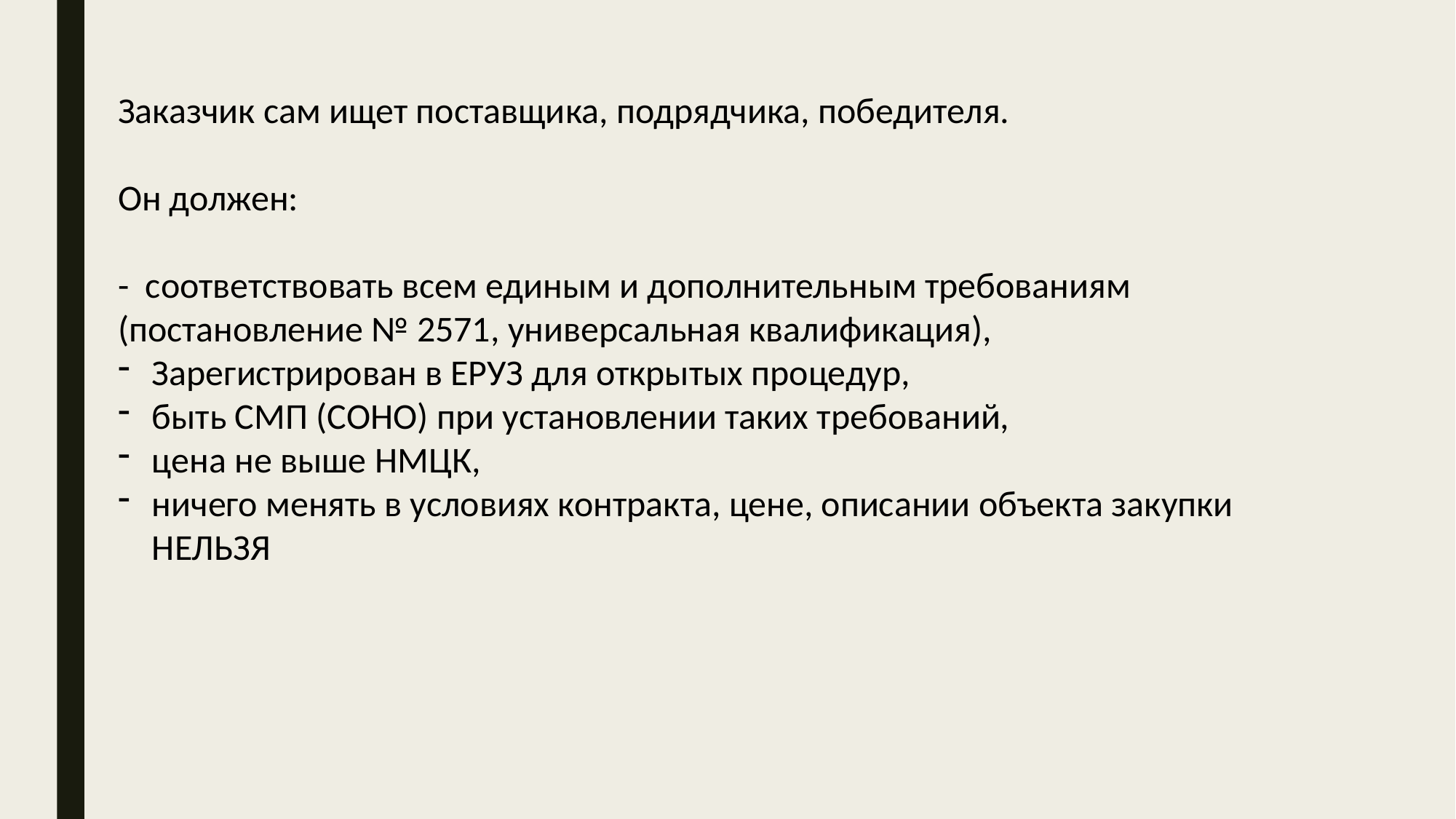

Заказчик сам ищет поставщика, подрядчика, победителя.

Он должен:

-  соответствовать всем единым и дополнительным требованиям (постановление № 2571, универсальная квалификация),
Зарегистрирован в ЕРУЗ для открытых процедур,
быть СМП (СОНО) при установлении таких требований,
цена не выше НМЦК,
ничего менять в условиях контракта, цене, описании объекта закупки НЕЛЬЗЯ